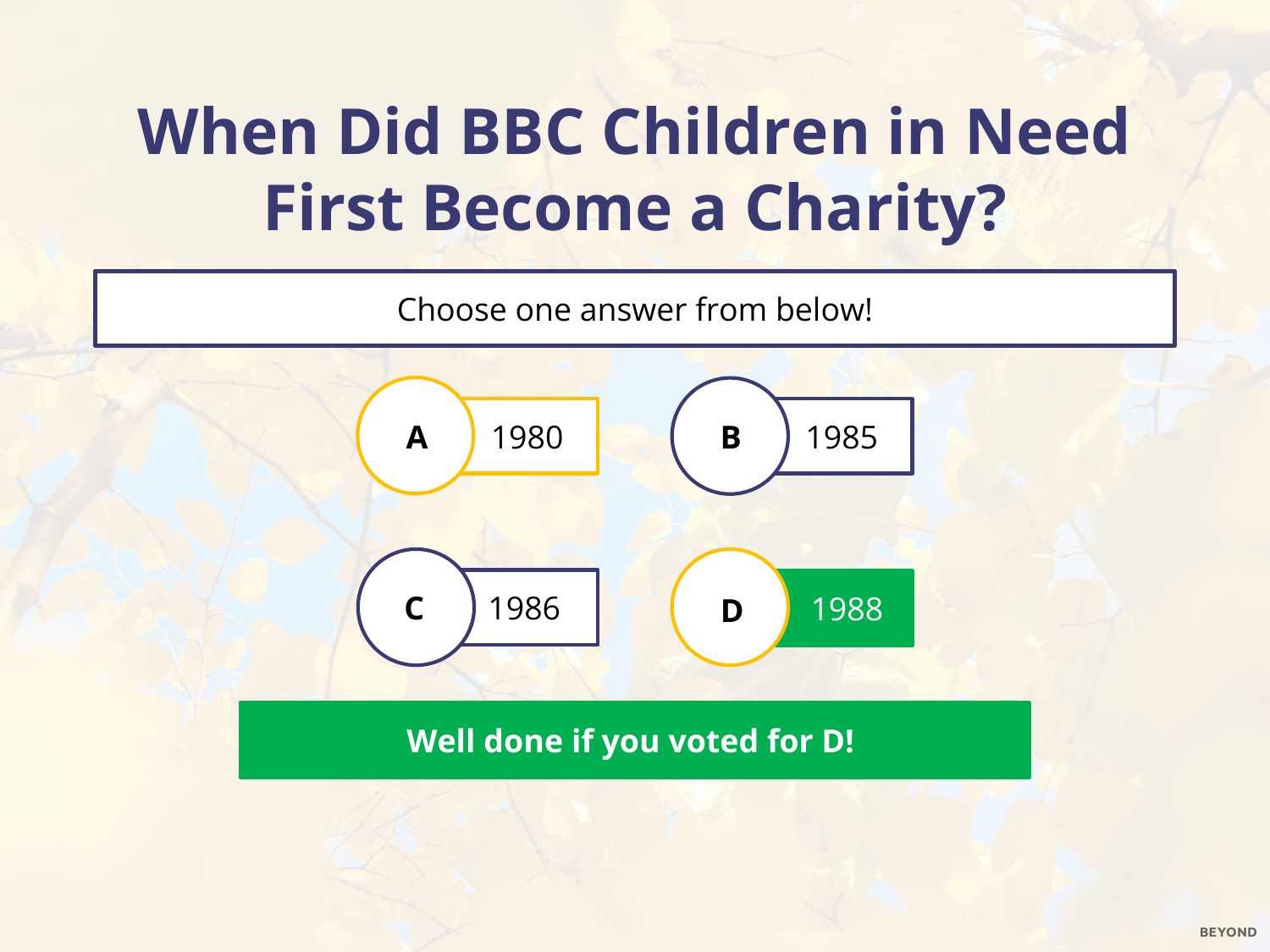

When Did BBC Children in Need
First Become a Charity?
Choose one answer from below!

   1980
   1985
B
A

  1986
C
   1988
 1988
D
Well done if you voted for D!